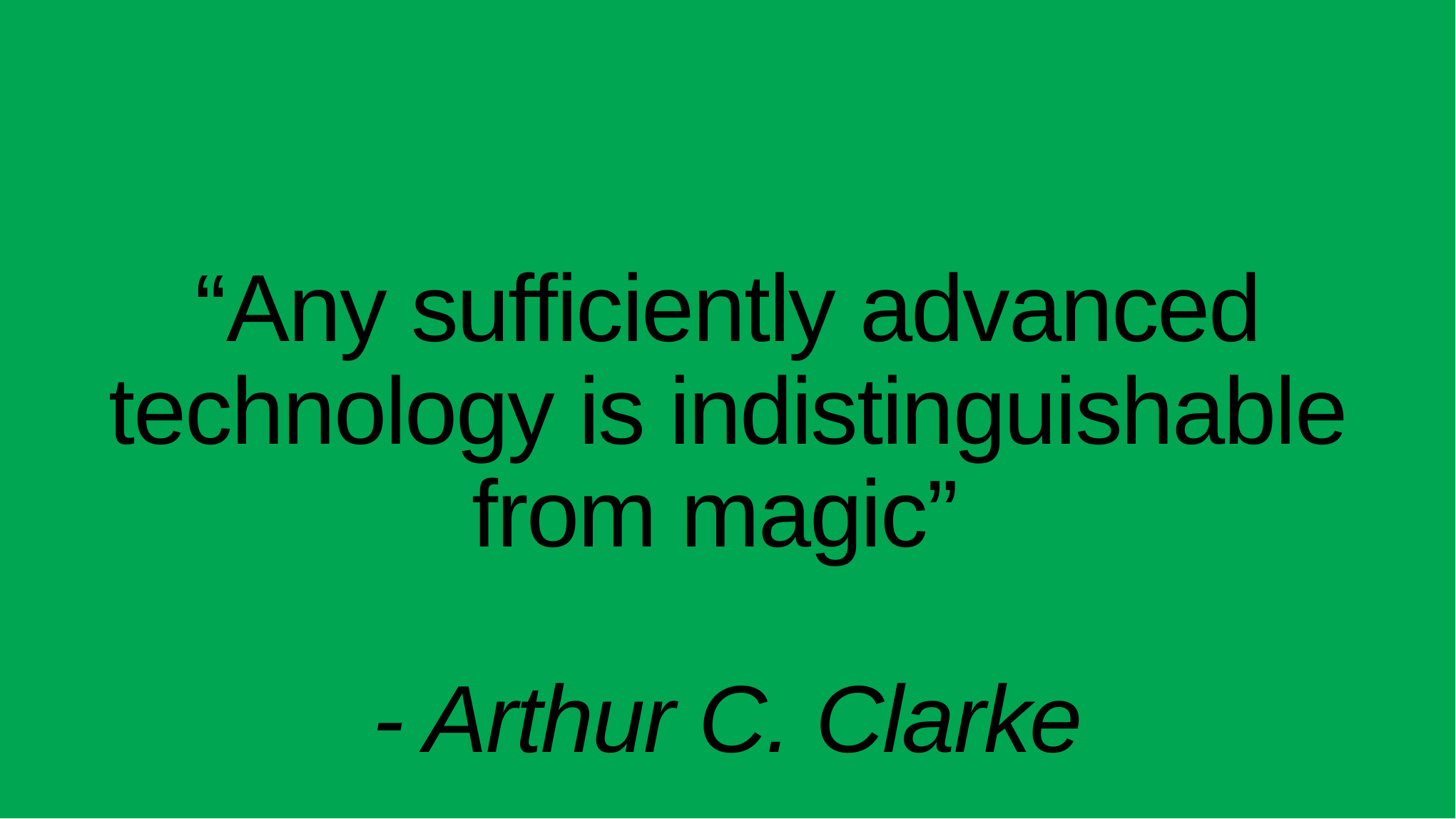

# “Any sufficiently advanced technology is indistinguishable from magic” - Arthur C. Clarke